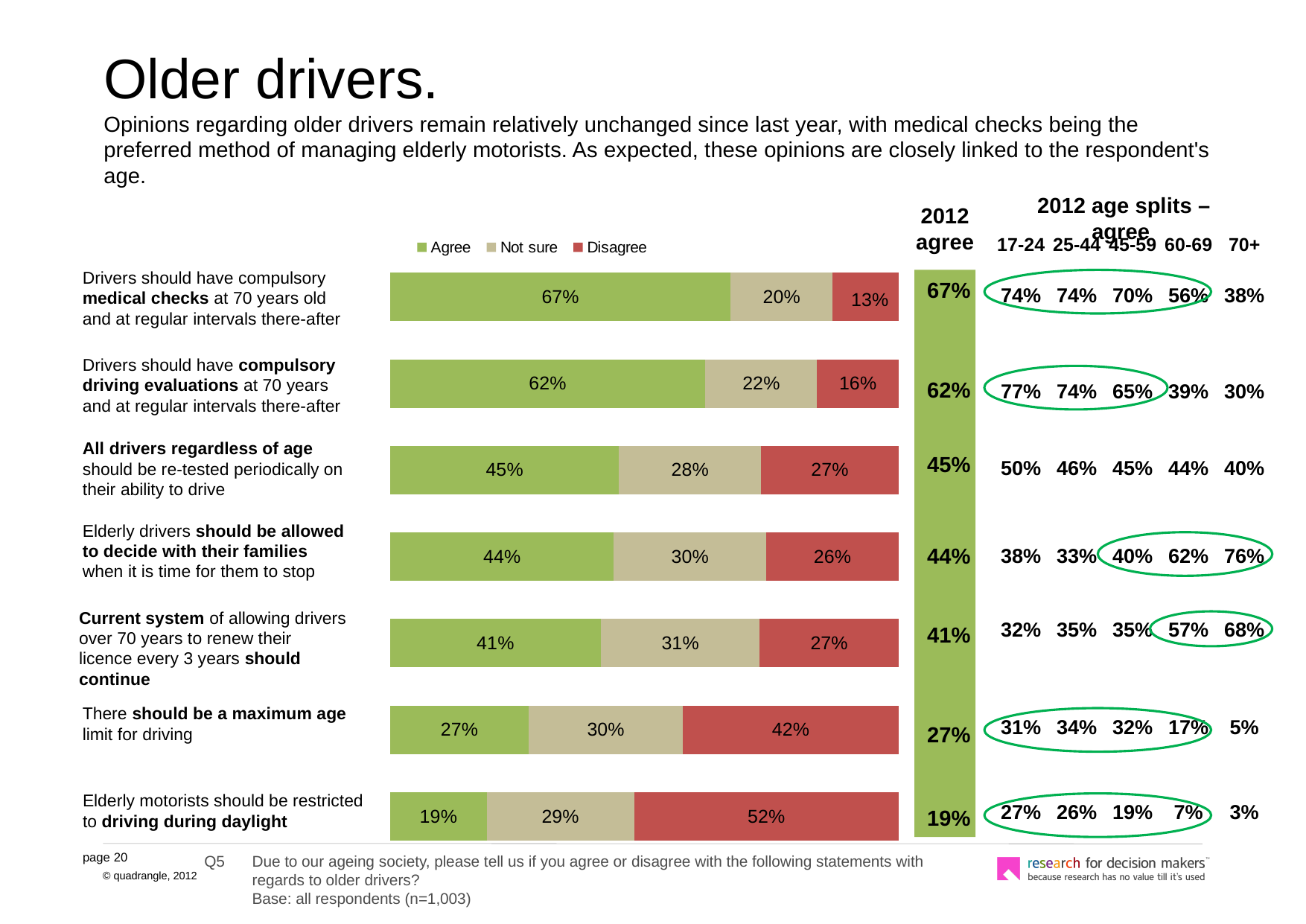

# Older drivers. Opinions regarding older drivers remain relatively unchanged since last year, with medical checks being the preferred method of managing elderly motorists. As expected, these opinions are closely linked to the respondent's age.
2012 age splits – agree
2012
agree

### Chart

| Category | Agree | Not sure | Disagree  |
|---|---|---|---|
| Drivers should have compulsory medical checks at 70 years old and at regular intervals there-after | 0.6700000000000048 | 0.2 | 0.13 |
| Drivers should have compulsory driving evaluations at 70 years old and at regular intervals there-after | 0.6200000000000037 | 0.22 | 0.16 |
| All drivers regardless of age should be re-tested periodically on their ability to drive | 0.45 | 0.2800000000000001 | 0.27 |
| Elderly drivers should be allowed to decide with their families when it is time for them to stop driving | 0.44 | 0.3000000000000003 | 0.26 |
| Current system of allowing drivers over 70 years old to renew their driver's licence every 3 years with a written test and self-declaration of health status should continue unchanged | 0.4100000000000003 | 0.31000000000000183 | 0.27 |
| There should be a maximum age limit for driving | 0.27 | 0.3000000000000003 | 0.4200000000000003 |
| Elderly motorists should be restricted to driving during daylight hours | 0.19 | 0.2900000000000003 | 0.52 |
| 17-24 | 25-44 | 45-59 | 60-69 | 70+ |
| --- | --- | --- | --- | --- |
| 74% | 74% | 70% | 56% | 38% |
| 77% | 74% | 65% | 39% | 30% |
| 50% | 46% | 45% | 44% | 40% |
| 38% | 33% | 40% | 62% | 76% |
| 32% | 35% | 35% | 57% | 68% |
| 31% | 34% | 32% | 17% | 5% |
| 27% | 26% | 19% | 7% | 3% |
Drivers should have compulsory medical checks at 70 years old and at regular intervals there-after

67%

Drivers should have compulsory driving evaluations at 70 years and at regular intervals there-after

62%
All drivers regardless of age should be re-tested periodically on their ability to drive
45%
Elderly drivers should be allowed to decide with their families when it is time for them to stop

44%
Current system of allowing drivers over 70 years to renew their licence every 3 years should continue

41%
There should be a maximum age limit for driving

27%
Elderly motorists should be restricted to driving during daylight

19%
Q5	Due to our ageing society, please tell us if you agree or disagree with the following statements with regards to older drivers?
	Base: all respondents (n=1,003)